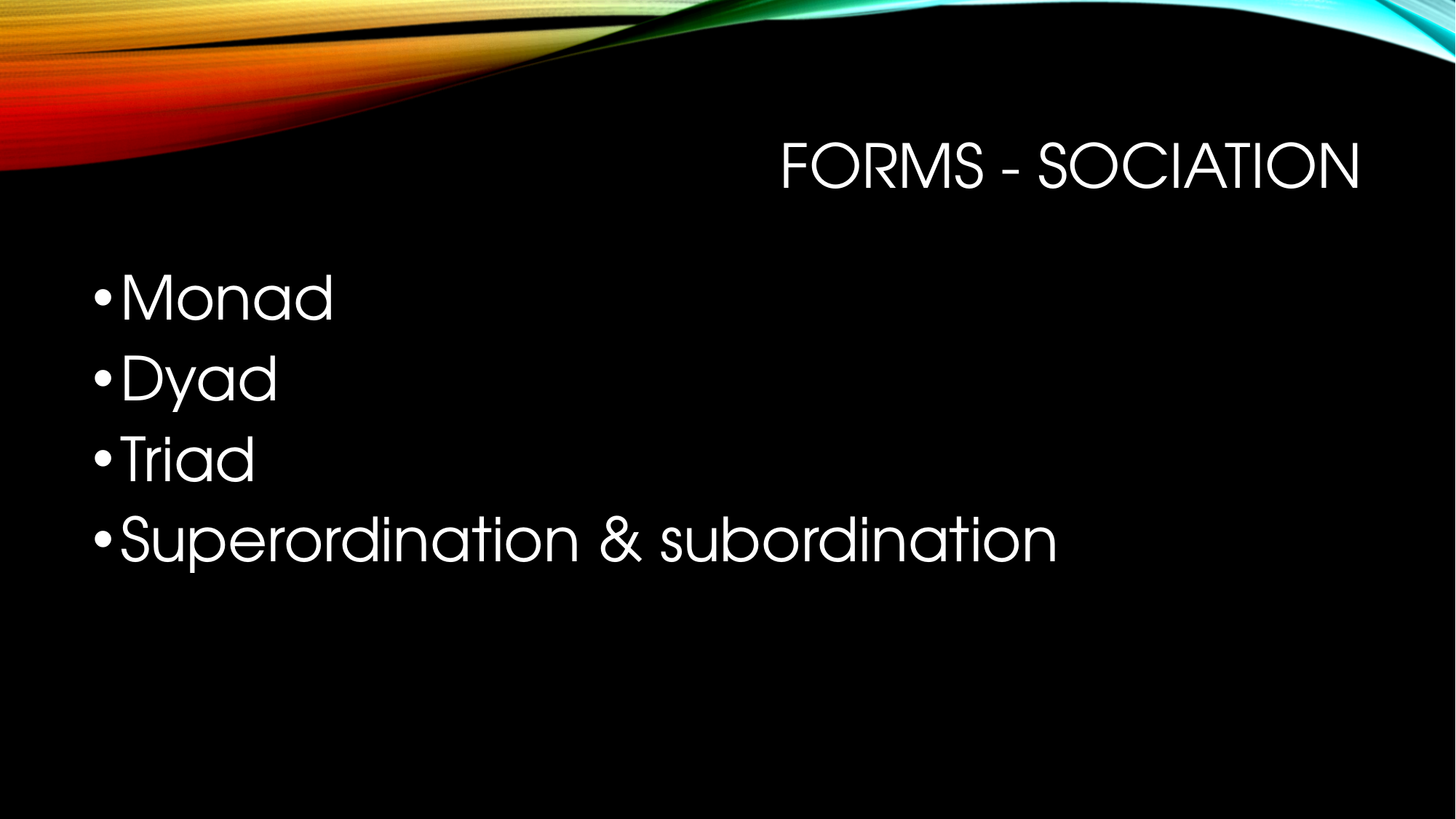

# Forms - sociation
Monad
Dyad
Triad
Superordination & subordination